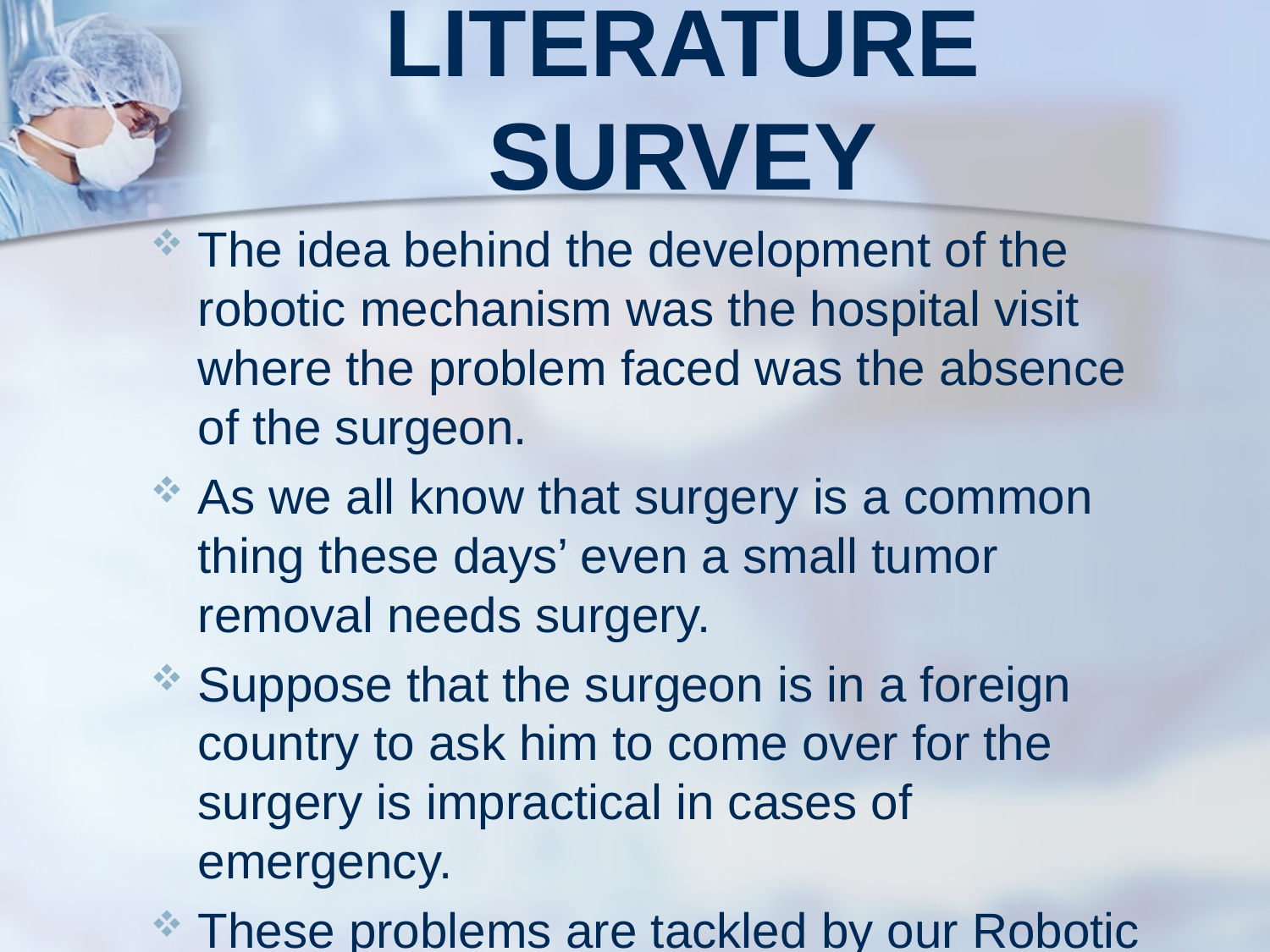

# Literature survey
The idea behind the development of the robotic mechanism was the hospital visit where the problem faced was the absence of the surgeon.
As we all know that surgery is a common thing these days’ even a small tumor removal needs surgery.
Suppose that the surgeon is in a foreign country to ask him to come over for the surgery is impractical in cases of emergency.
These problems are tackled by our Robotic arm which is fully automated.